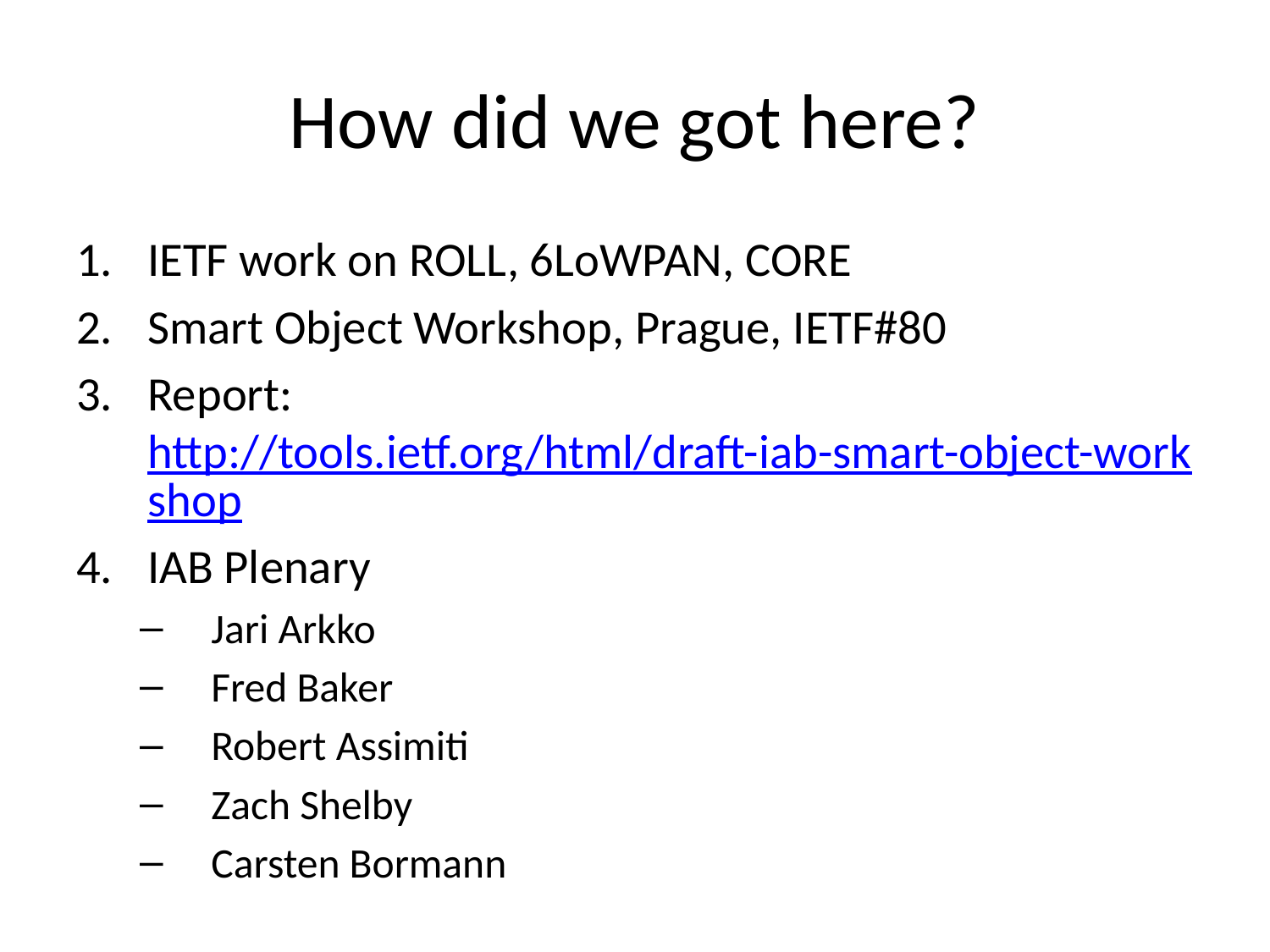

# How did we got here?
IETF work on ROLL, 6LoWPAN, CORE
Smart Object Workshop, Prague, IETF#80
Report:http://tools.ietf.org/html/draft-iab-smart-object-workshop
IAB Plenary
Jari Arkko
Fred Baker
Robert Assimiti
Zach Shelby
Carsten Bormann